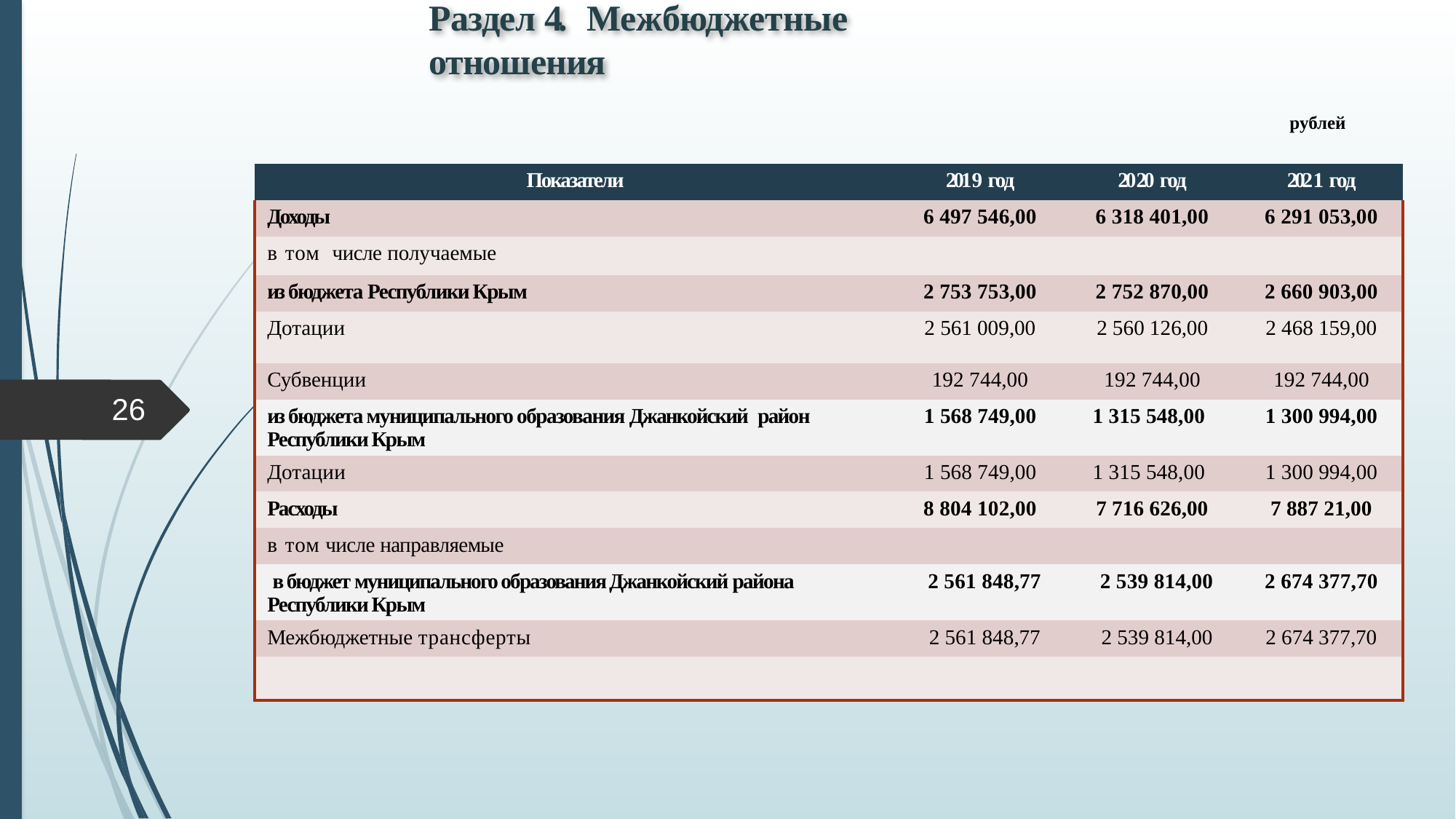

# Раздел 4.   Межбюджетные        отношения
 рублей
| Показатели | 2019 год | 2020 год |  | 2021 год |
| --- | --- | --- | --- | --- |
| Доходы | 6 497 546,00 | 6 318 401,00 |  | 6 291 053,00 |
| в том числе получаемые |  |  |  |  |
| из бюджета Республики Крым | 2 753 753,00 | 2 752 870,00 |  | 2 660 903,00 |
| Дотации | 2 561 009,00 | 2 560 126,00 |  | 2 468 159,00 |
| Субвенции | 192 744,00 | 192 744,00 |  | 192 744,00 |
| из бюджета муниципального образования Джанкойский район Республики Крым | 1 568 749,00 | 1 315 548,00 |  | 1 300 994,00 |
| Дотации | 1 568 749,00 | 1 315 548,00 |  | 1 300 994,00 |
| Расходы | 8 804 102,00 | 7 716 626,00 |  | 7 887 21,00 |
| в том числе направляемые |  |  |  |  |
| в бюджет муниципального образования Джанкойский района Республики Крым | 2 561 848,77 |  | 2 539 814,00 | 2 674 377,70 |
| Межбюджетные трансферты | 2 561 848,77 |  | 2 539 814,00 | 2 674 377,70 |
|  |  |  |  |  |
26